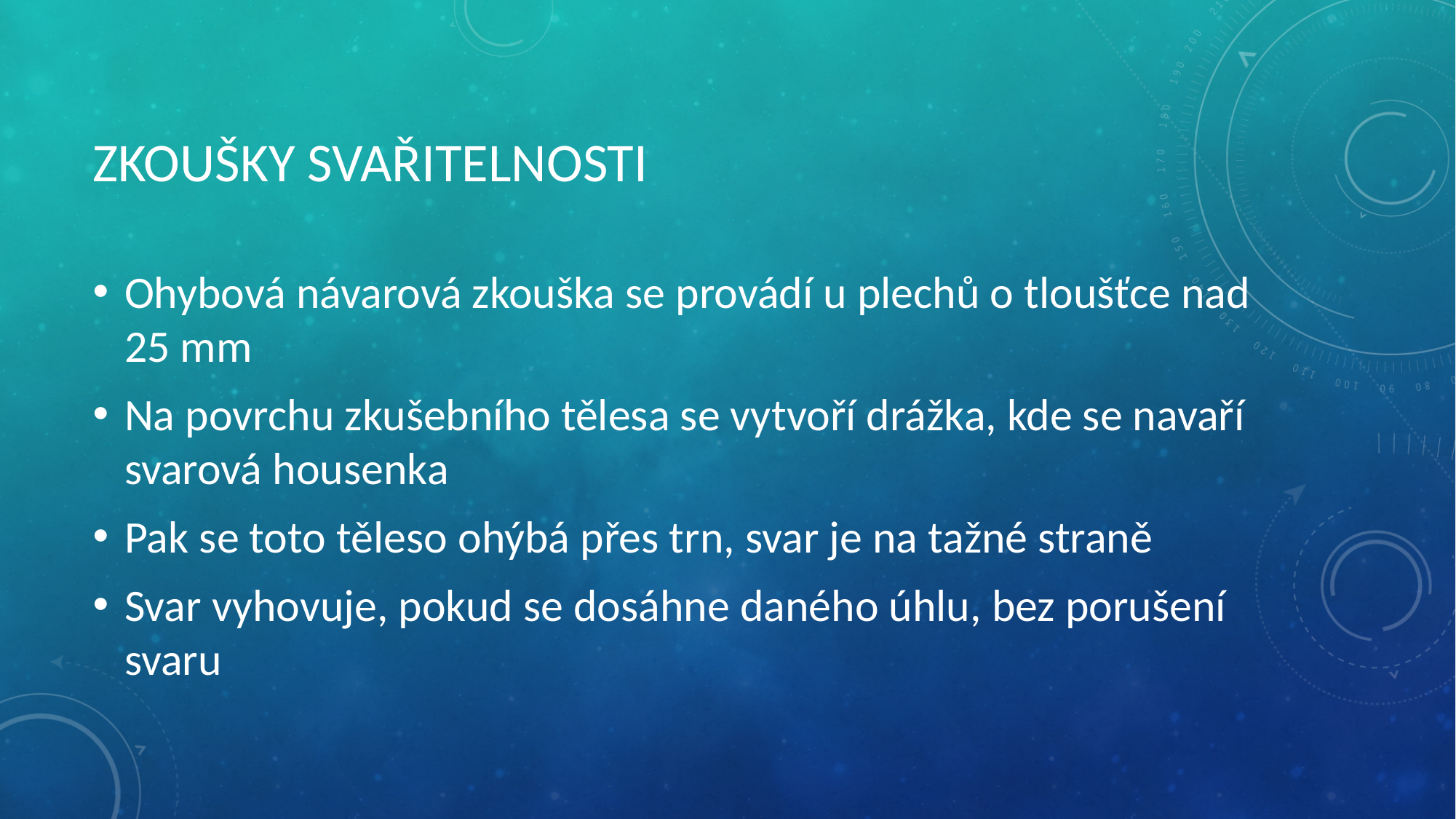

# Zkoušky svařitelnosti
Ohybová návarová zkouška se provádí u plechů o tloušťce nad 25 mm
Na povrchu zkušebního tělesa se vytvoří drážka, kde se navaří svarová housenka
Pak se toto těleso ohýbá přes trn, svar je na tažné straně
Svar vyhovuje, pokud se dosáhne daného úhlu, bez porušení svaru